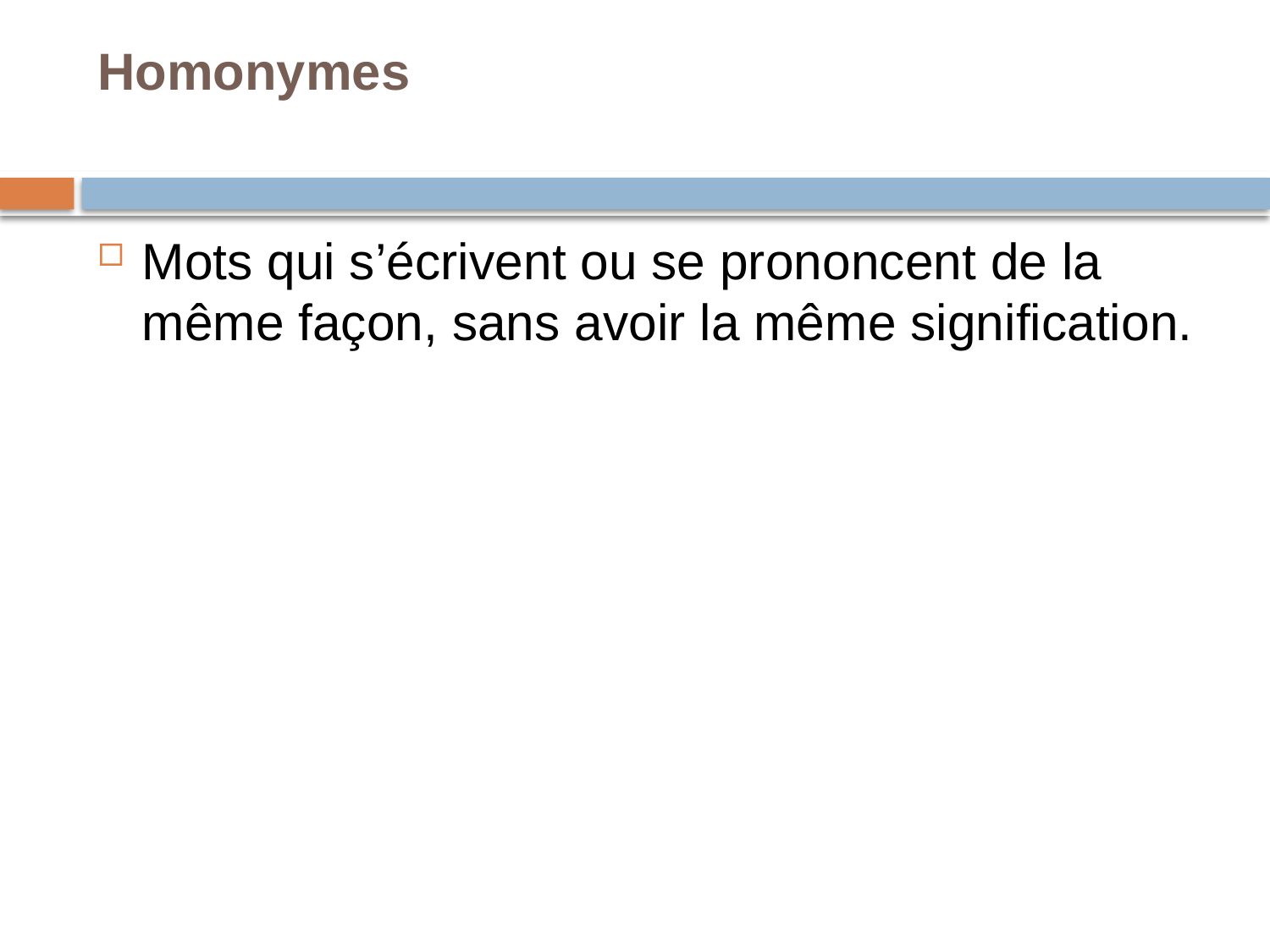

# Homonymes
Mots qui s’écrivent ou se prononcent de la même façon, sans avoir la même signification.